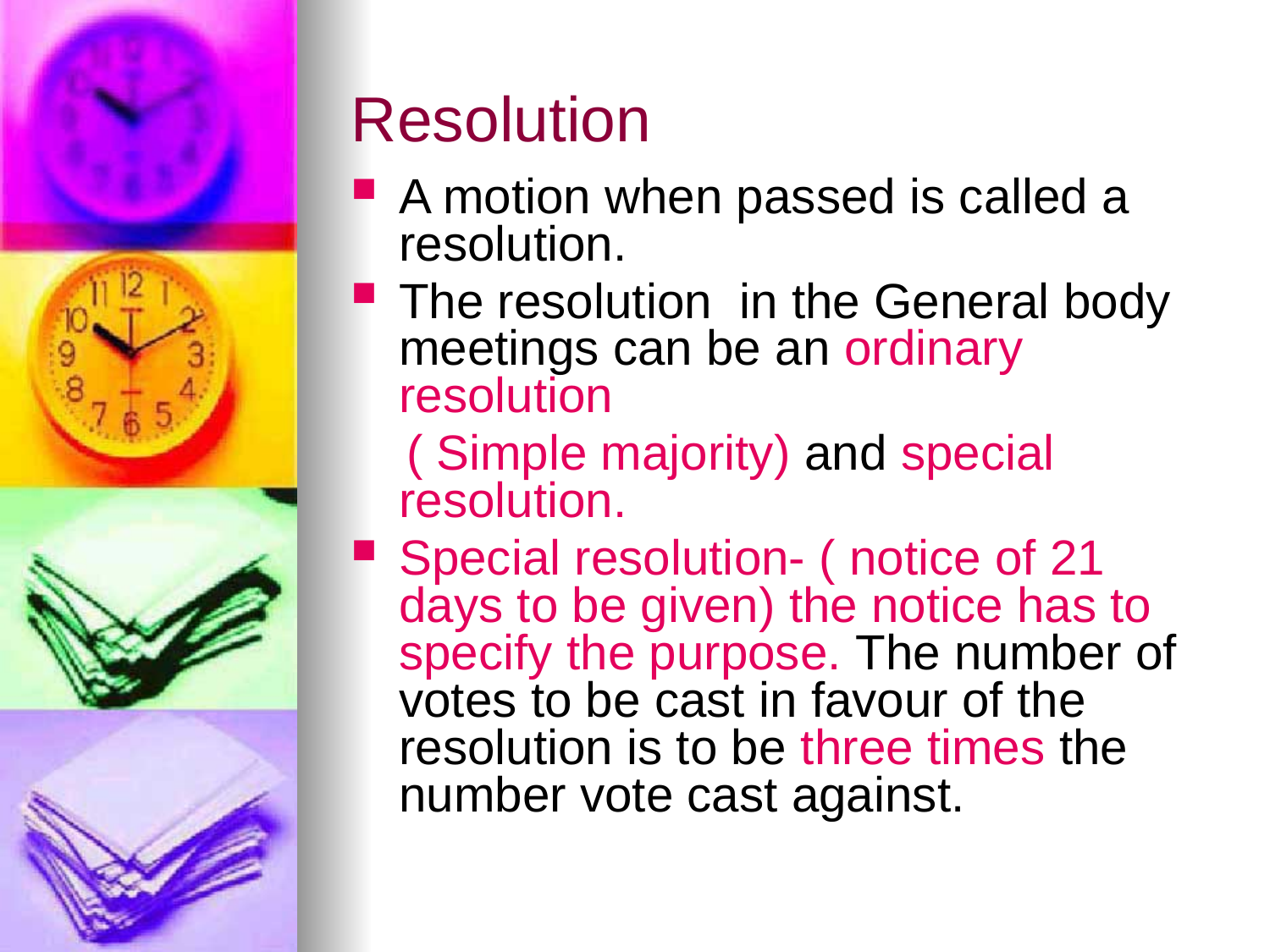

# Resolution
A motion when passed is called a resolution.
The resolution  in the General body meetings can be an ordinary resolution
    ( Simple majority) and special resolution.
Special resolution- ( notice of 21 days to be given) the notice has to specify the purpose. The number of votes to be cast in favour of the resolution is to be three times the number vote cast against.